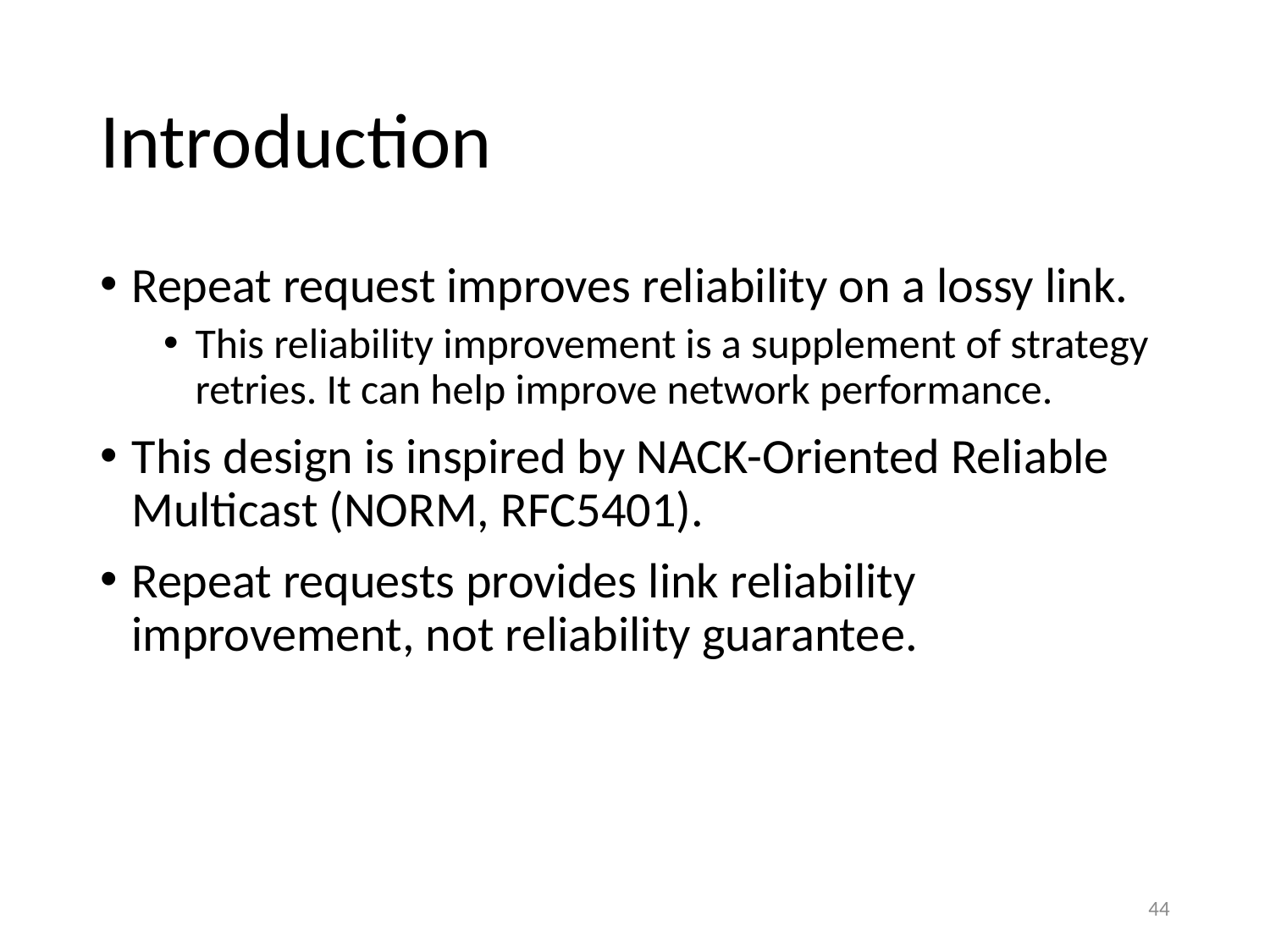

# Introduction
Repeat request improves reliability on a lossy link.
This reliability improvement is a supplement of strategy retries. It can help improve network performance.
This design is inspired by NACK-Oriented Reliable Multicast (NORM, RFC5401).
Repeat requests provides link reliability improvement, not reliability guarantee.
44